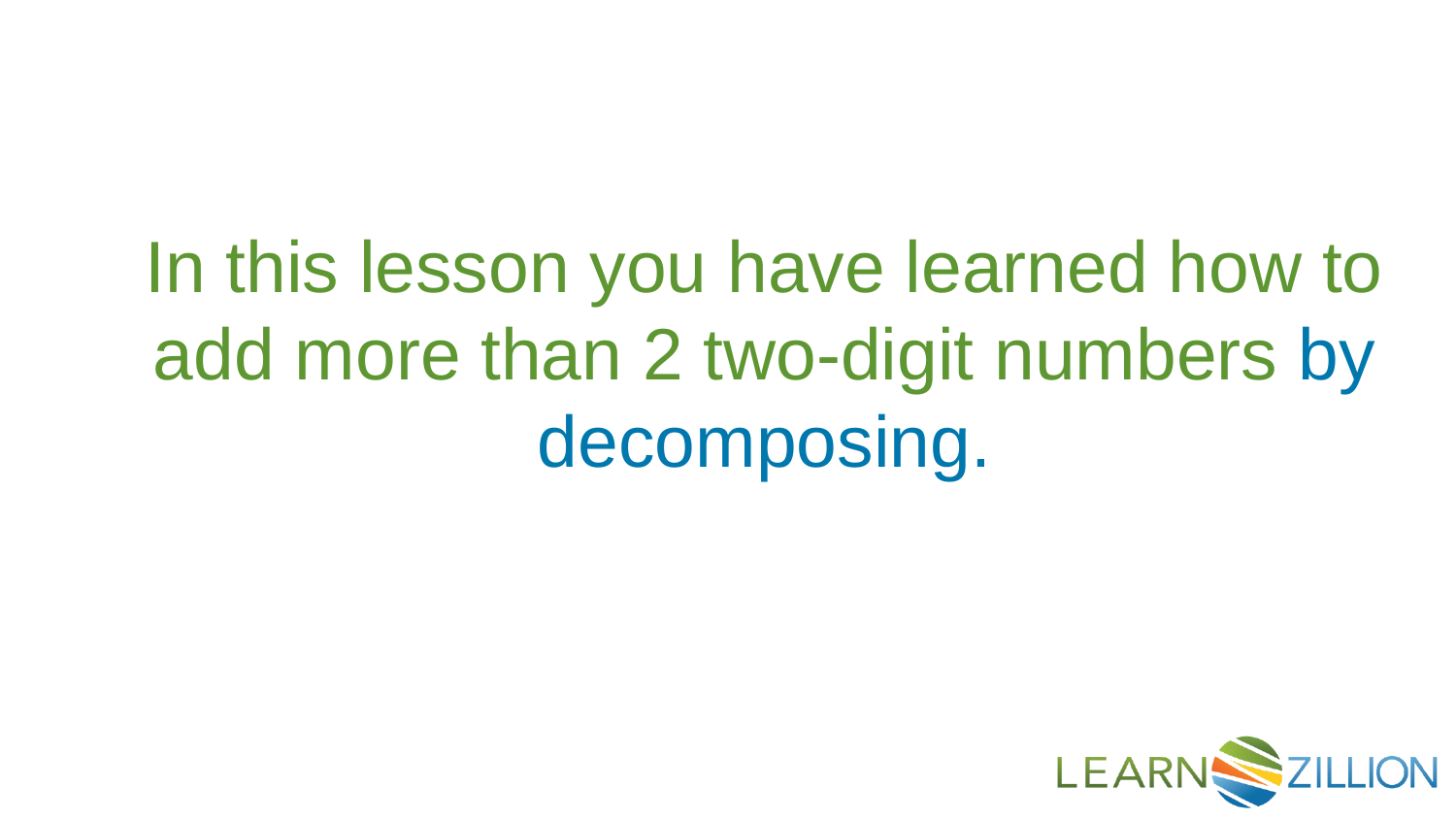

In this lesson you have learned how to add more than 2 two-digit numbers by decomposing.